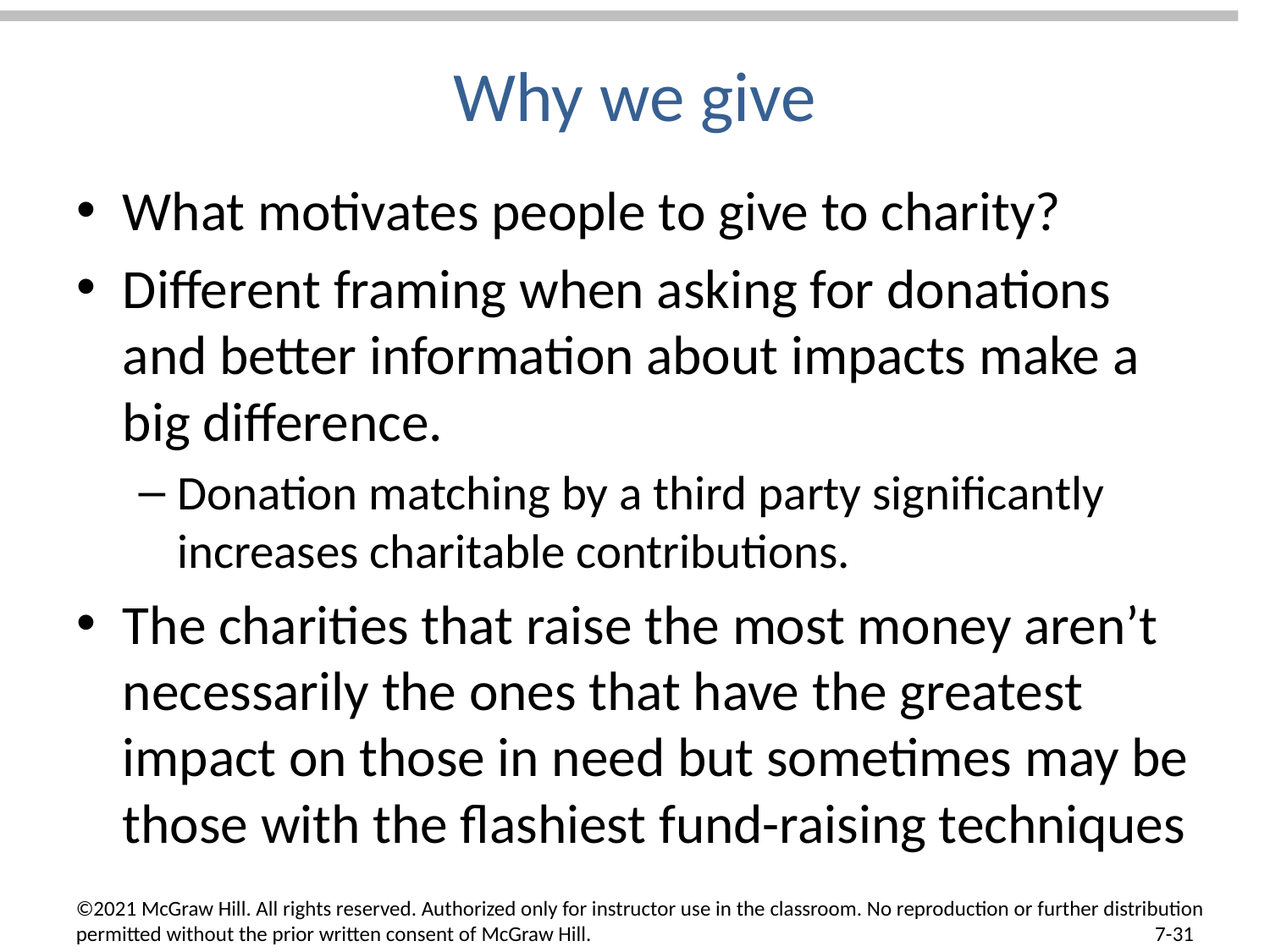

# Why we give
What motivates people to give to charity?
Different framing when asking for donations and better information about impacts make a big difference.
Donation matching by a third party significantly increases charitable contributions.
The charities that raise the most money aren’t necessarily the ones that have the greatest impact on those in need but sometimes may be those with the flashiest fund-raising techniques